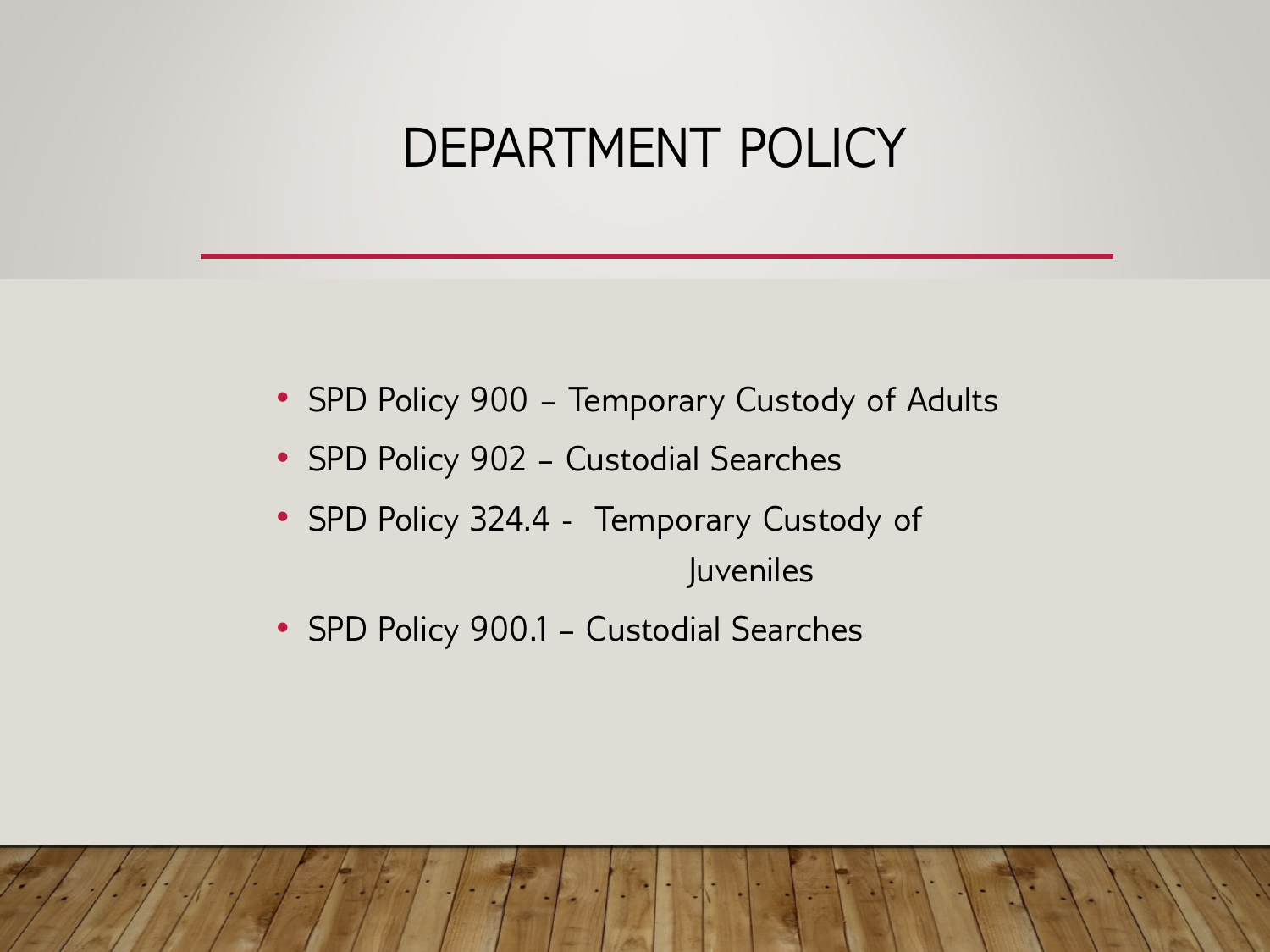

# DEPARTMENT POLICY
SPD Policy 900 – Temporary Custody of Adults
SPD Policy 902 – Custodial Searches
SPD Policy 324.4 -  Temporary Custody of                			Juveniles
SPD Policy 900.1 – Custodial Searches